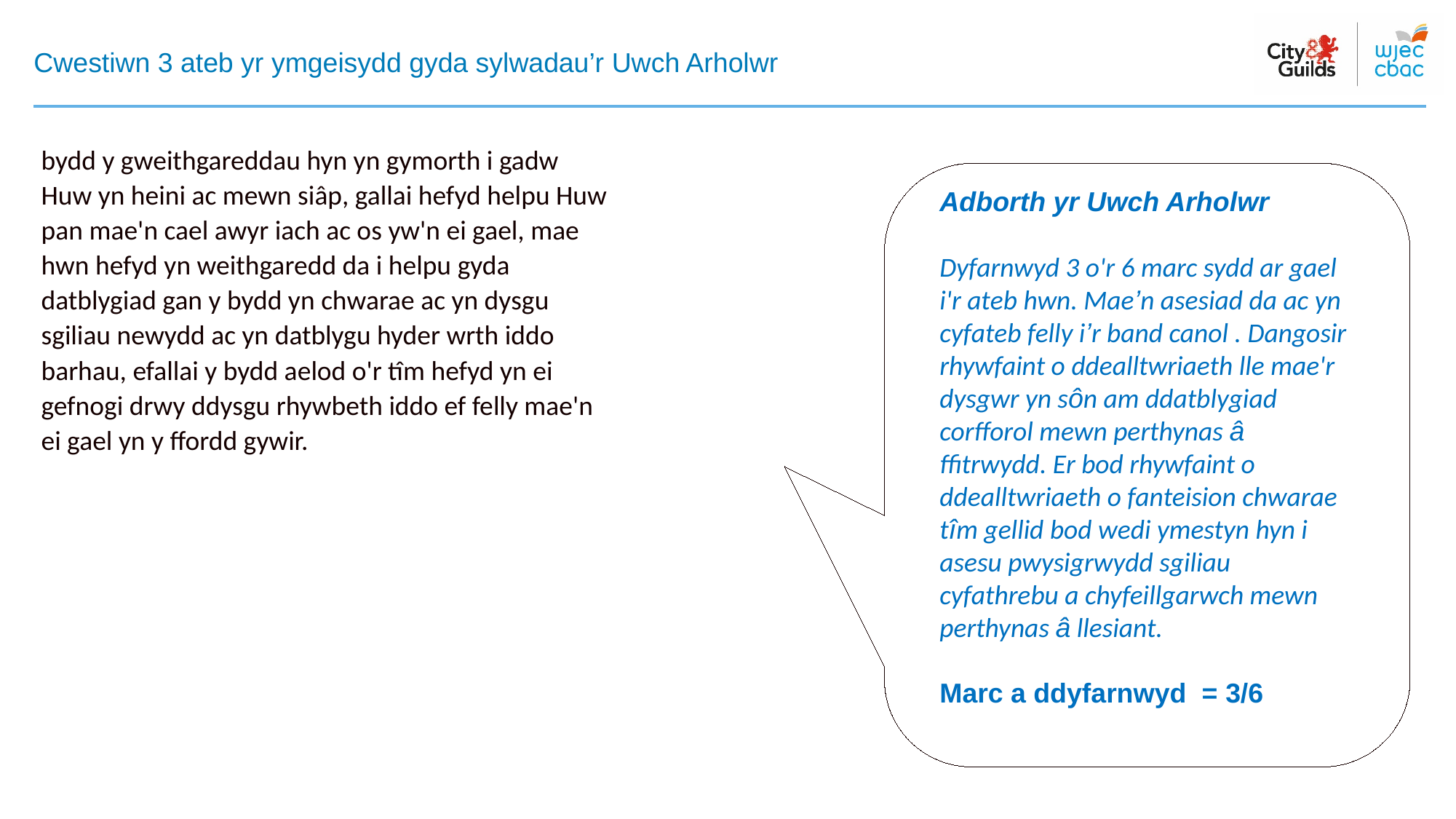

# Cwestiwn 3 ateb yr ymgeisydd gyda sylwadau’r Uwch Arholwr
bydd y gweithgareddau hyn yn gymorth i gadw Huw yn heini ac mewn siâp, gallai hefyd helpu Huw pan mae'n cael awyr iach ac os yw'n ei gael, mae hwn hefyd yn weithgaredd da i helpu gyda datblygiad gan y bydd yn chwarae ac yn dysgu sgiliau newydd ac yn datblygu hyder wrth iddo barhau, efallai y bydd aelod o'r tîm hefyd yn ei gefnogi drwy ddysgu rhywbeth iddo ef felly mae'n ei gael yn y ffordd gywir.

Adborth yr Uwch Arholwr

Dyfarnwyd 3 o'r 6 marc sydd ar gael i'r ateb hwn. Mae’n asesiad da ac yn cyfateb felly i’r band canol . Dangosir rhywfaint o ddealltwriaeth lle mae'r dysgwr yn sôn am ddatblygiad corfforol mewn perthynas â ffitrwydd. Er bod rhywfaint o ddealltwriaeth o fanteision chwarae tîm gellid bod wedi ymestyn hyn i asesu pwysigrwydd sgiliau cyfathrebu a chyfeillgarwch mewn perthynas â llesiant.

Marc a ddyfarnwyd  = 3/6